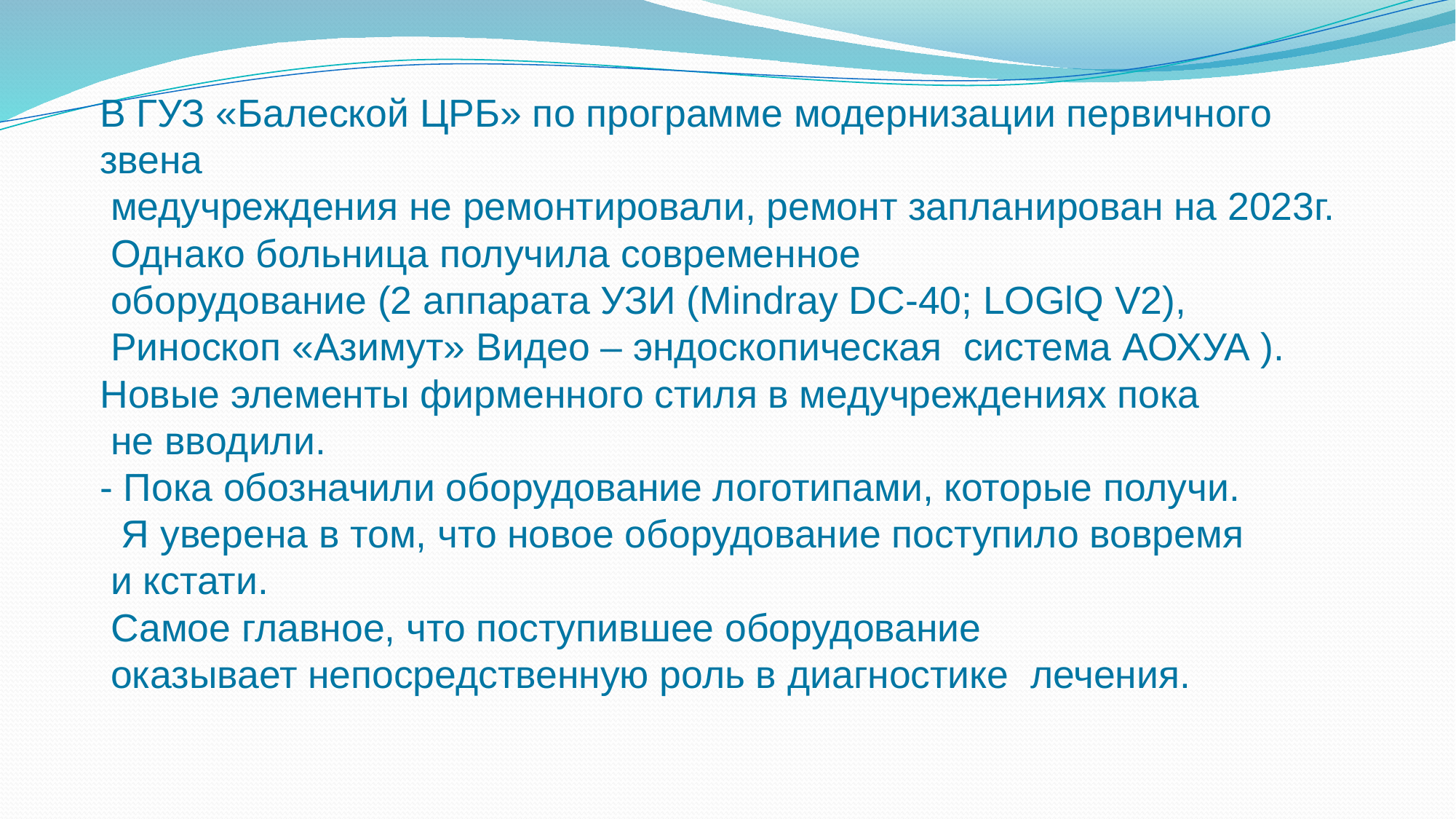

# В ГУЗ «Балеской ЦРБ» по программе модернизации первичного звена медучреждения не ремонтировали, ремонт запланирован на 2023г. Однако больница получила современное оборудование (2 аппарата УЗИ (Mindray DC-40; LOGlQ V2), Риноскоп «Азимут» Видео – эндоскопическая  система АОХУА ). Новые элементы фирменного стиля в медучреждениях пока не вводили. - Пока обозначили оборудование логотипами, которые получи. Я уверена в том, что новое оборудование поступило вовремя и кстати. Самое главное, что поступившее оборудование оказывает непосредственную роль в диагностике  лечения.